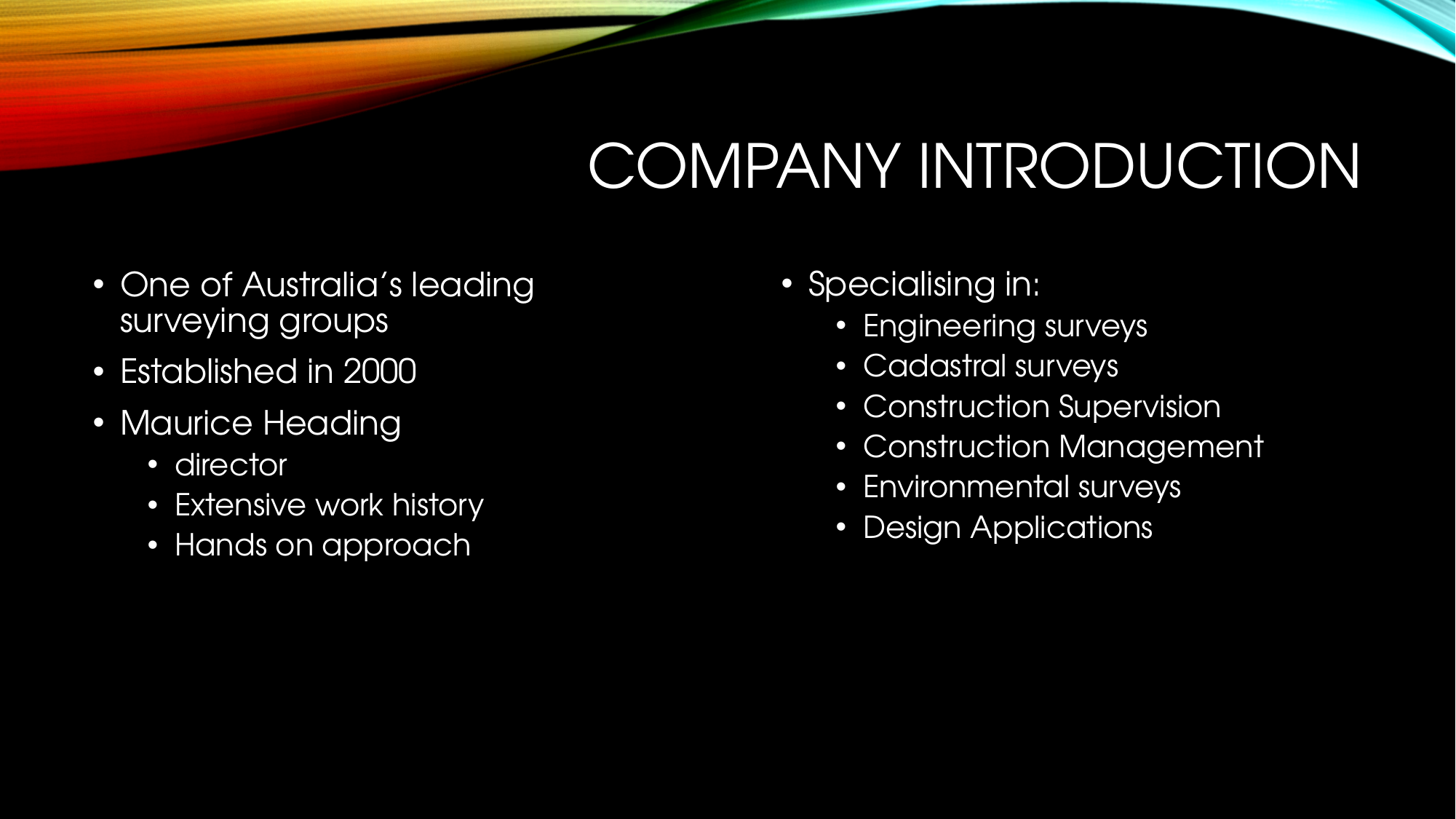

# Company introduction
Specialising in:
Engineering surveys
Cadastral surveys
Construction Supervision
Construction Management
Environmental surveys
Design Applications
One of Australia’s leading surveying groups
Established in 2000
Maurice Heading
director
Extensive work history
Hands on approach